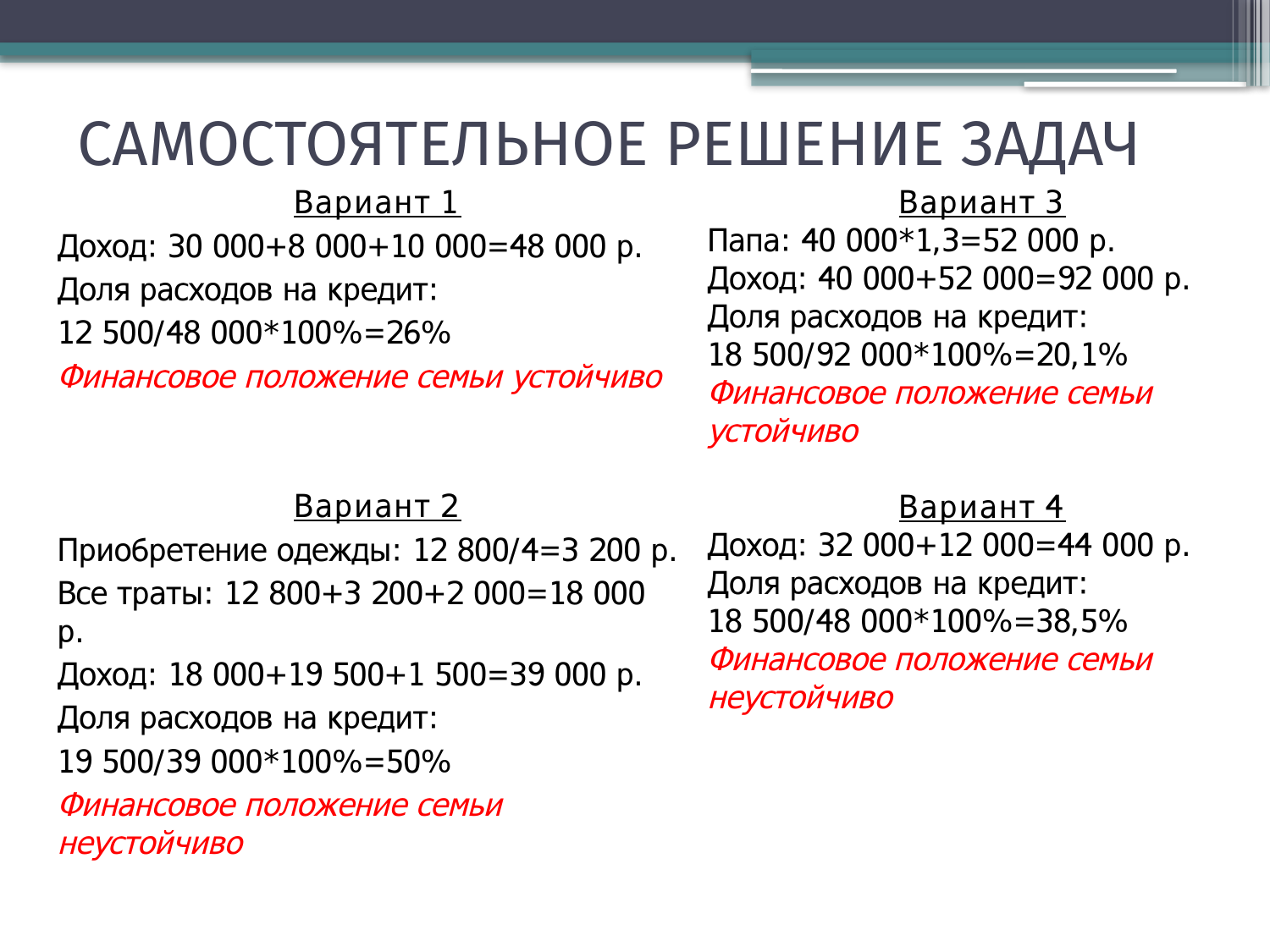

# САМОСТОЯТЕЛЬНОЕ РЕШЕНИЕ ЗАДАЧ
Вариант 1
Доход: 30 000+8 000+10 000=48 000 р.
Доля расходов на кредит:
12 500/48 000*100%=26%
Финансовое положение семьи устойчиво

Вариант 2
Приобретение одежды: 12 800/4=3 200 р.
Все траты: 12 800+3 200+2 000=18 000 р.
Доход: 18 000+19 500+1 500=39 000 р.
Доля расходов на кредит:
19 500/39 000*100%=50%
Финансовое положение семьи неустойчиво

Вариант 3
Папа: 40 000*1,3=52 000 р.
Доход: 40 000+52 000=92 000 р.
Доля расходов на кредит:
18 500/92 000*100%=20,1%
Финансовое положение семьи устойчиво

Вариант 4
Доход: 32 000+12 000=44 000 р.
Доля расходов на кредит:
18 500/48 000*100%=38,5%
Финансовое положение семьи неустойчиво